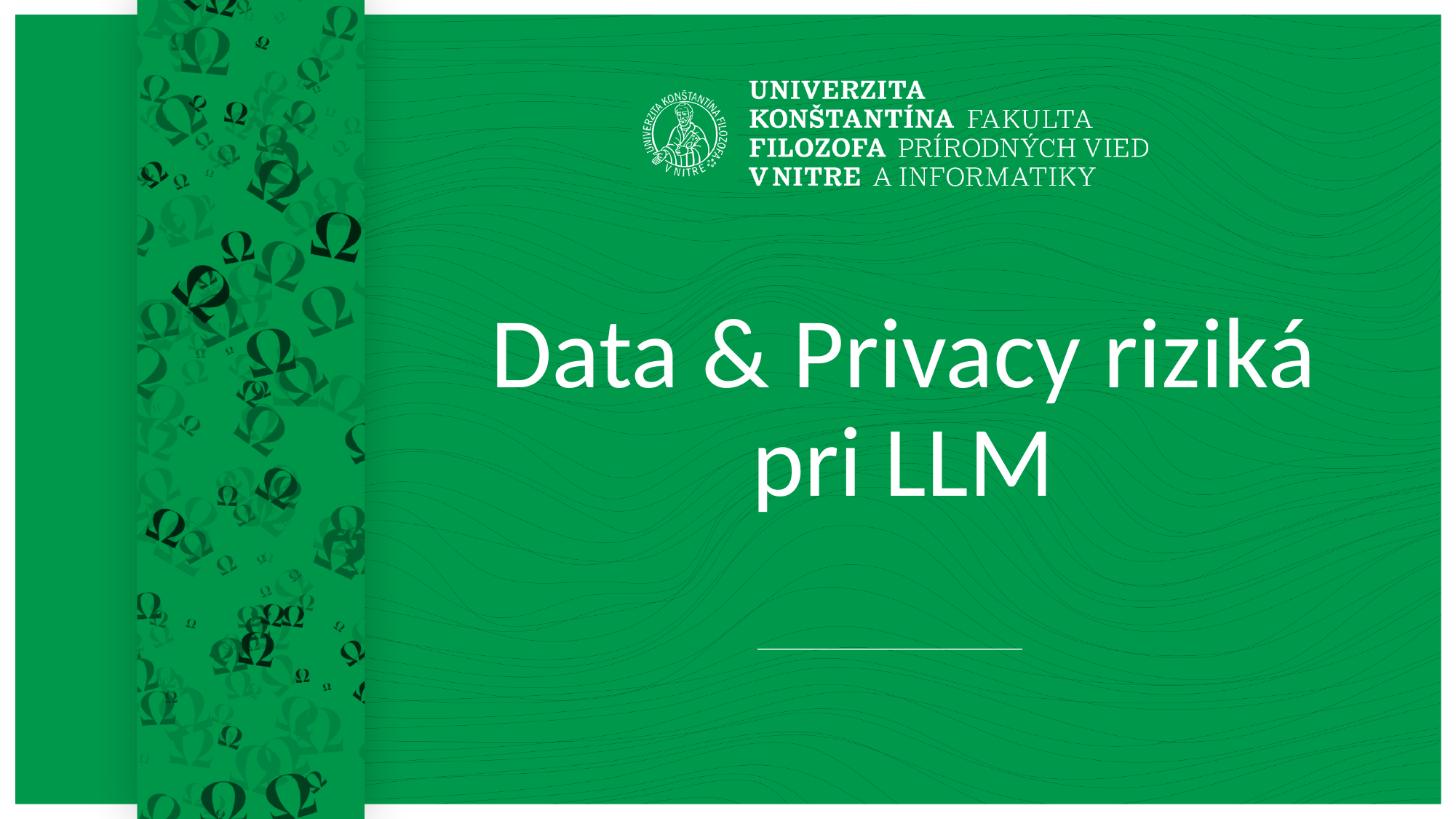

# Data & Privacy riziká pri LLM